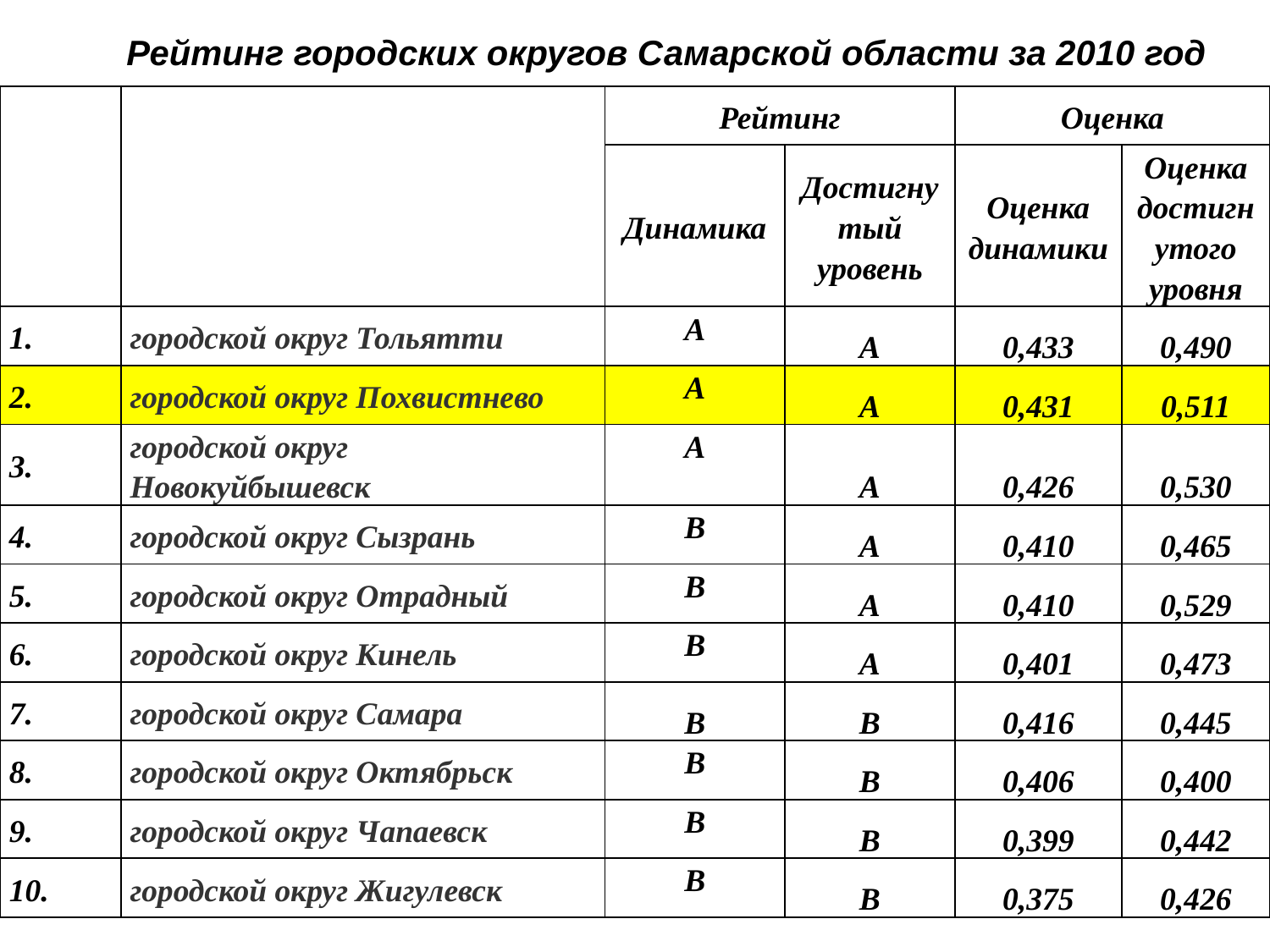

Рейтинг городских округов Самарской области за 2010 год

|  |  | Рейтинг |  | Оценка |  |
| --- | --- | --- | --- | --- | --- |
|  |  | Динамика | Достигнутый уровень | Оценка динамики | Оценка достигнутого уровня |
| 1. | городской округ Тольятти | А | А | 0,433 | 0,490 |
| 2. | городской округ Похвистнево | А | А | 0,431 | 0,511 |
| 3. | городской округ Новокуйбышевск | А | А | 0,426 | 0,530 |
| 4. | городской округ Сызрань | В | А | 0,410 | 0,465 |
| 5. | городской округ Отрадный | В | А | 0,410 | 0,529 |
| 6. | городской округ Кинель | В | А | 0,401 | 0,473 |
| 7. | городской округ Самара | В | В | 0,416 | 0,445 |
| 8. | городской округ Октябрьск | В | В | 0,406 | 0,400 |
| 9. | городской округ Чапаевск | В | В | 0,399 | 0,442 |
| 10. | городской округ Жигулевск | В | В | 0,375 | 0,426 |